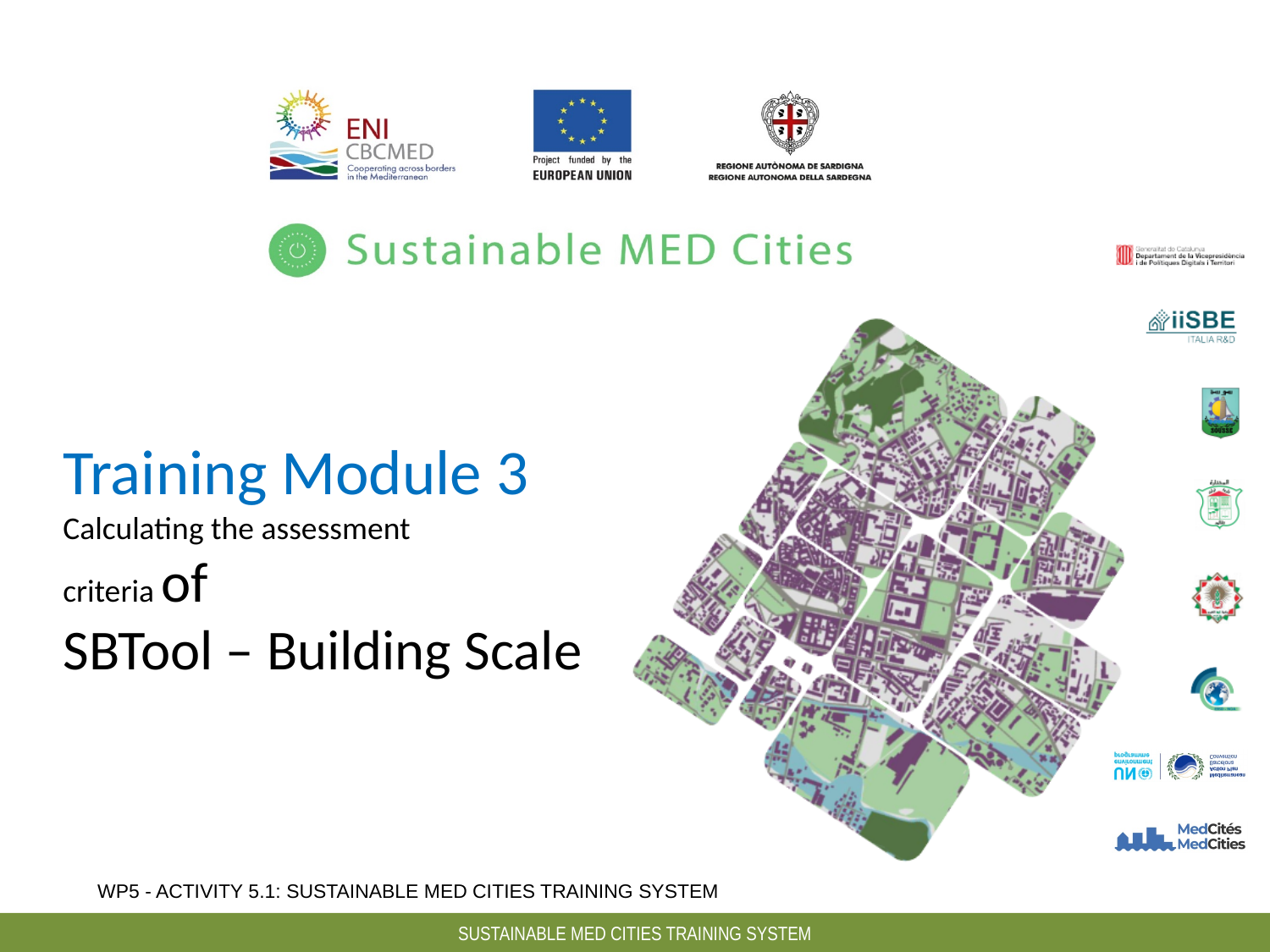

Training Module 3
Calculating the assessment
criteria of
SBTool – Building Scale